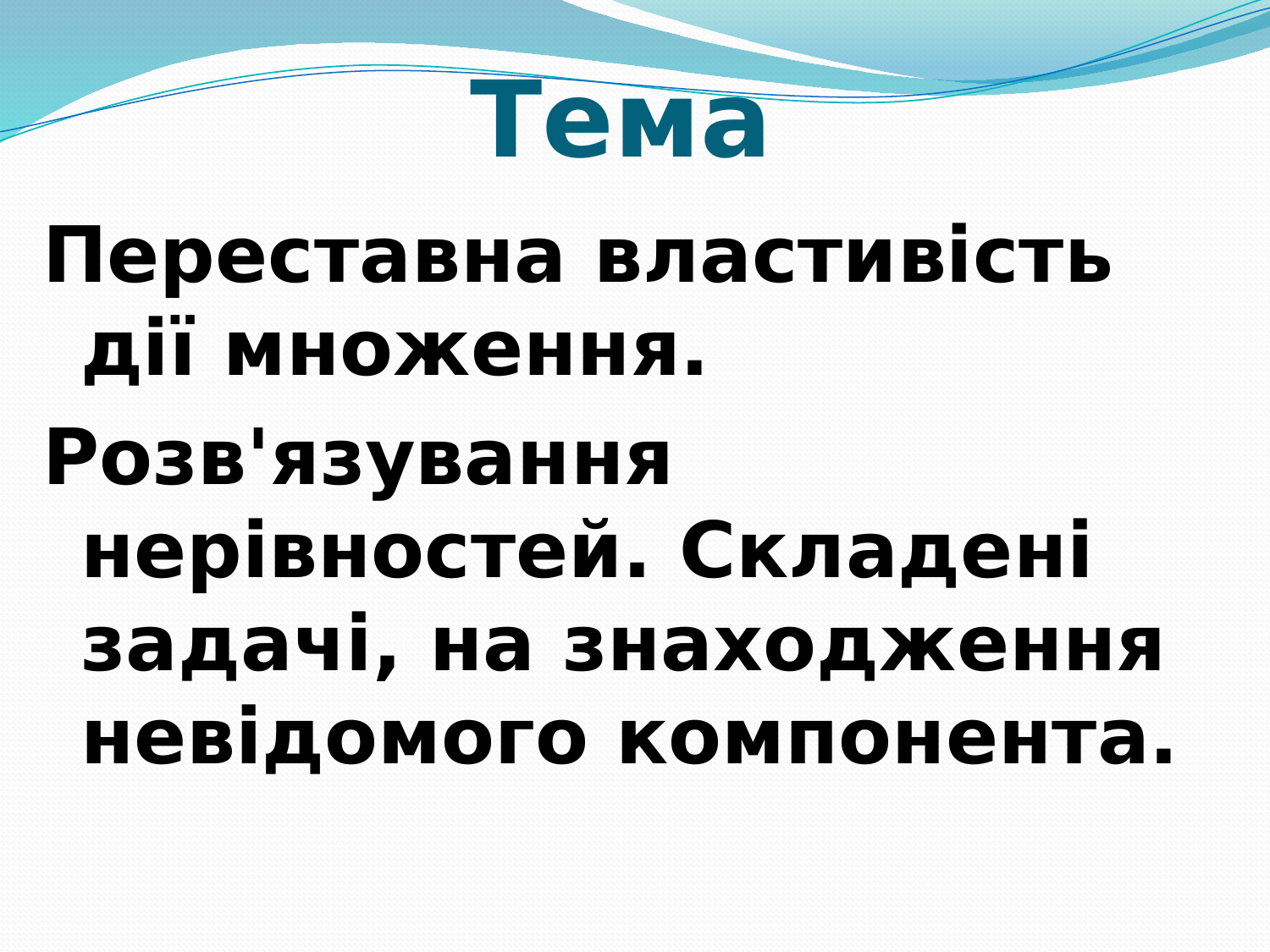

# Тема
Переставна властивість дії множення.
Розв'язування нерівностей. Складені задачі, на знаходження невідомого компонента.